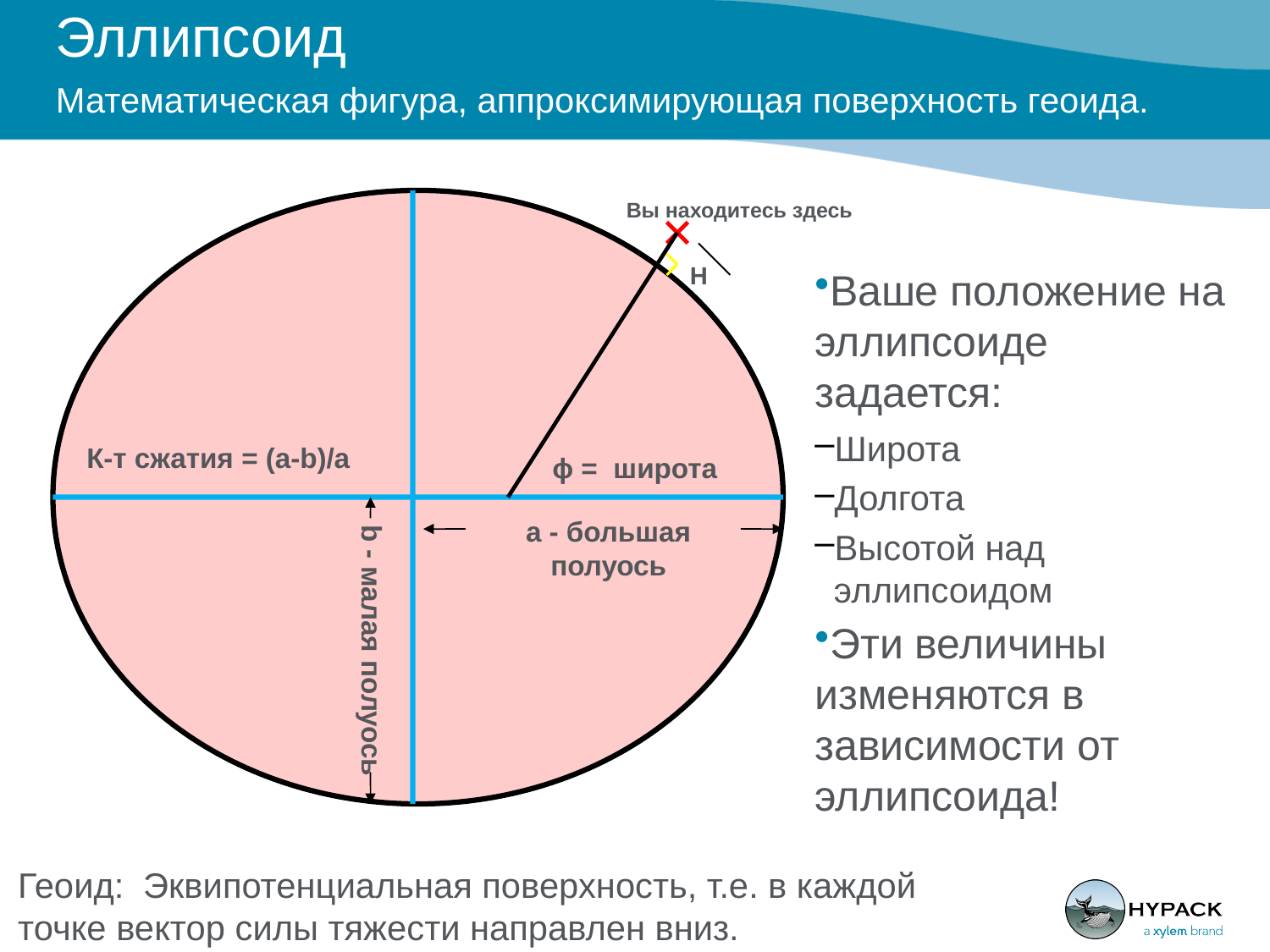

# Эллипсоид Математическая фигура, аппроксимирующая поверхность геоида.

Вы находитесь здесь

H
Ваше положение на эллипсоиде задается:
Широта
Долгота
Высотой над эллипсоидом
Эти величины изменяются в зависимости от эллипсоида!

К-т сжатия = (a-b)/a
ɸ =  широта

а - большая полуось

b - малая полуось

Геоид:  Эквипотенциальная поверхность, т.е. в каждой точке вектор силы тяжести направлен вниз.